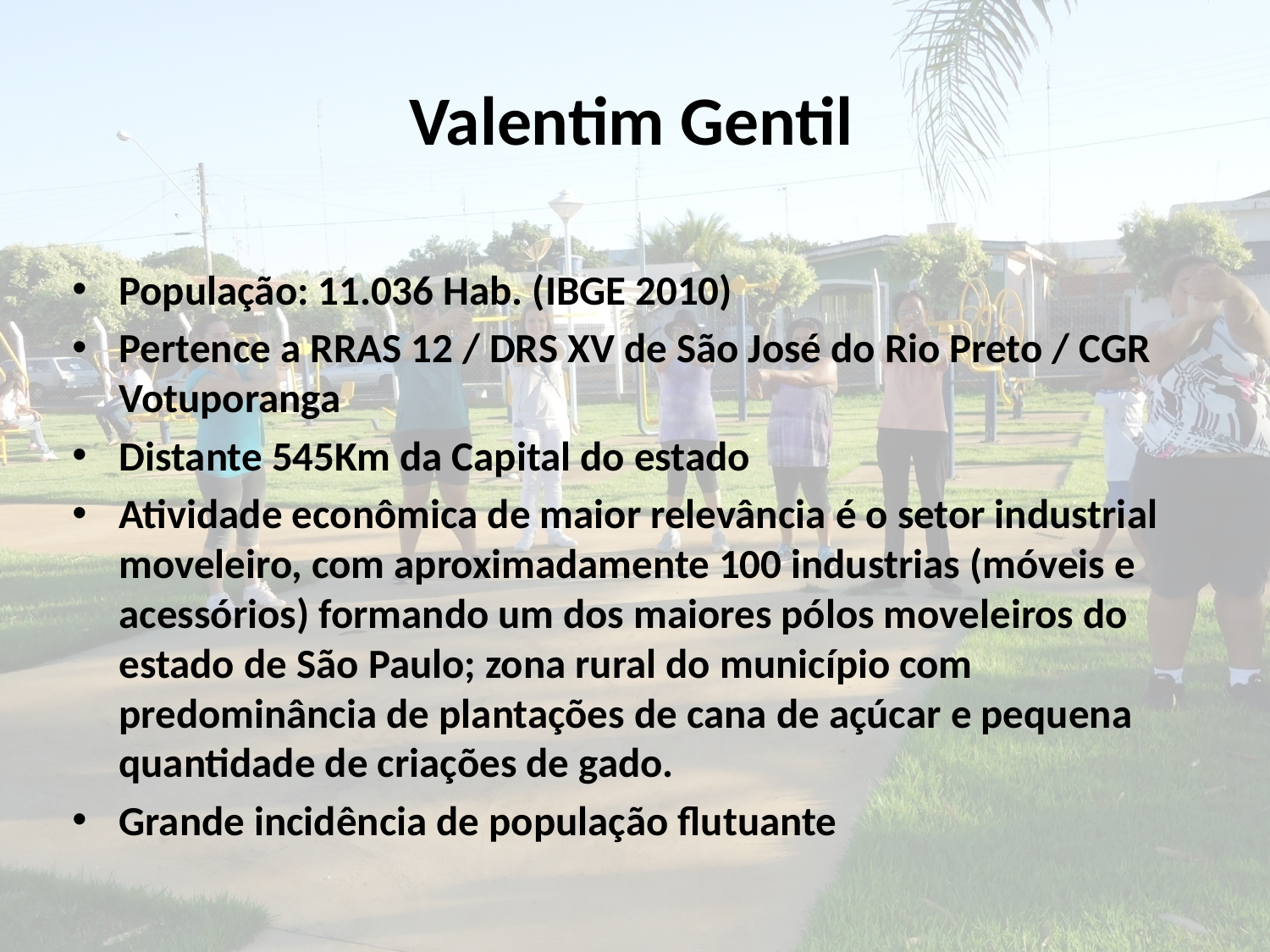

Valentim Gentil

População: 11.036 Hab. (IBGE 2010)
Pertence a RRAS 12 / DRS XV de São José do Rio Preto / CGR Votuporanga
Distante 545Km da Capital do estado
Atividade econômica de maior relevância é o setor industrial moveleiro, com aproximadamente 100 industrias (móveis e acessórios) formando um dos maiores pólos moveleiros do estado de São Paulo; zona rural do município com predominância de plantações de cana de açúcar e pequena quantidade de criações de gado.
Grande incidência de população flutuante